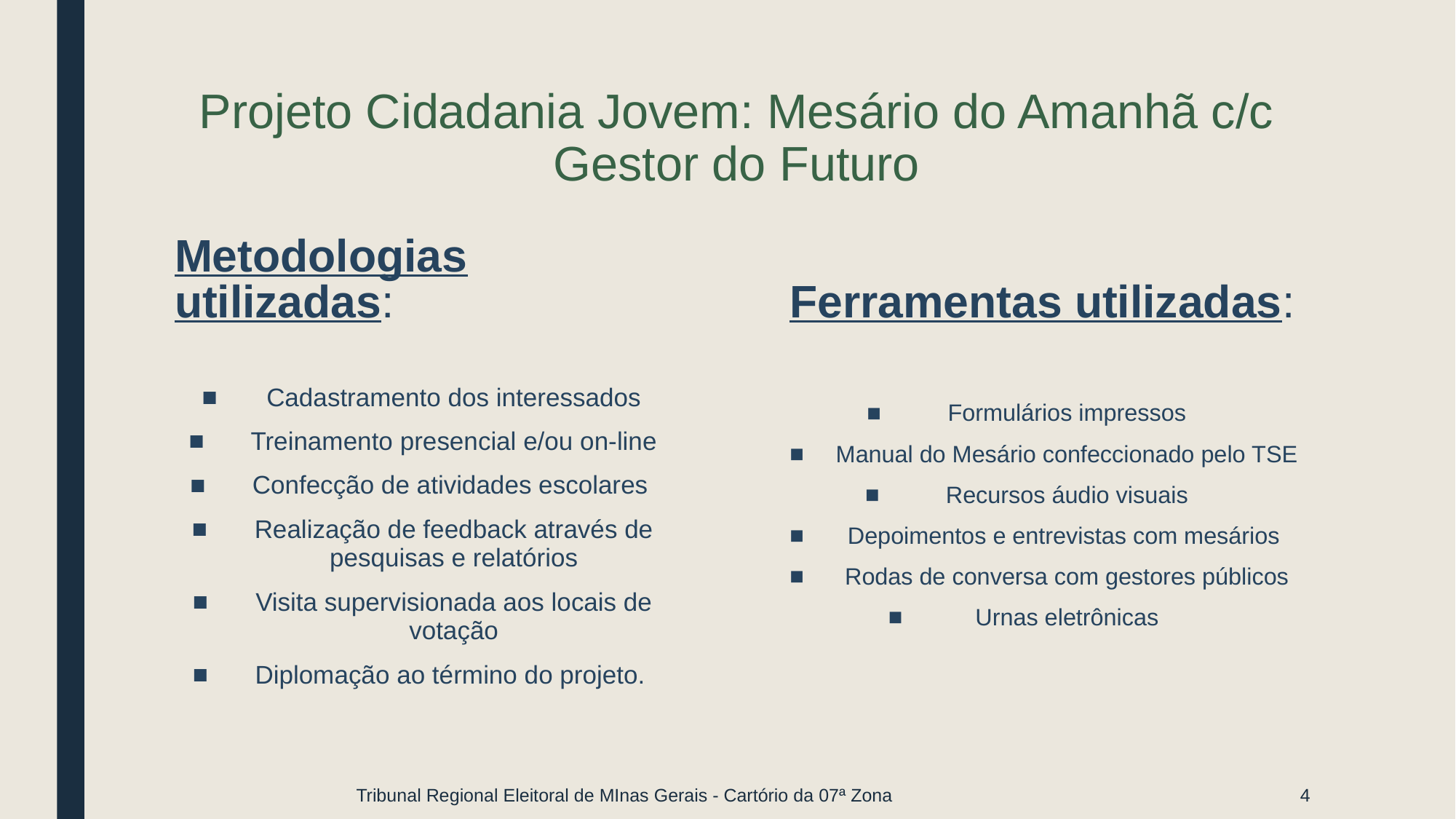

# Projeto Cidadania Jovem: Mesário do Amanhã c/c Gestor do Futuro
Metodologias utilizadas:

Ferramentas utilizadas:

Cadastramento dos interessados
Treinamento presencial e/ou on-line
Confecção de atividades escolares
Realização de feedback através de pesquisas e relatórios
Visita supervisionada aos locais de votação
Diplomação ao término do projeto.

Formulários impressos
Manual do Mesário confeccionado pelo TSE
Recursos áudio visuais
Depoimentos e entrevistas com mesários
Rodas de conversa com gestores públicos
Urnas eletrônicas

Tribunal Regional Eleitoral de MInas Gerais - Cartório da 07ª Zona
4